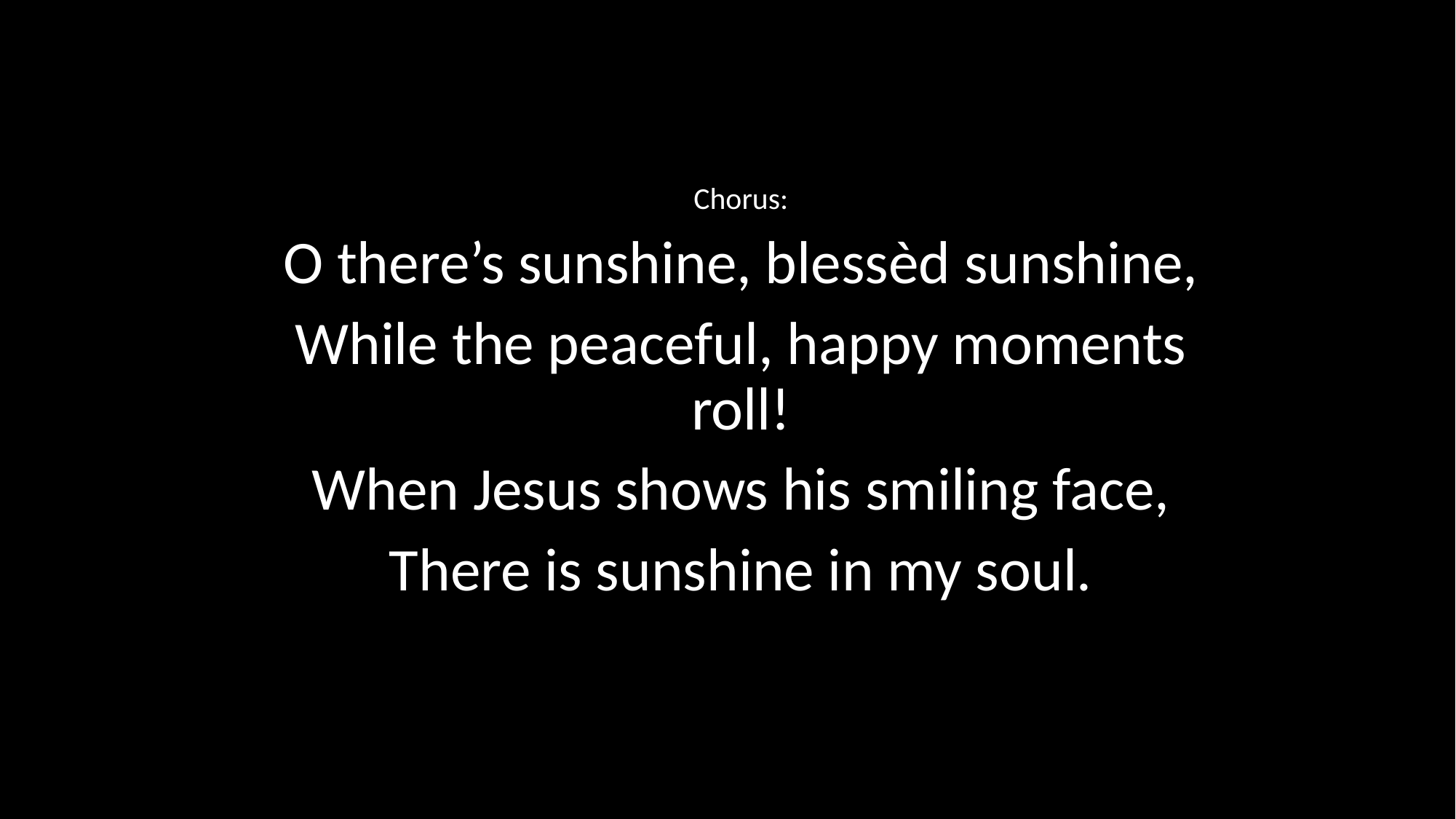

Chorus:
O there’s sunshine, blessèd sunshine,
While the peaceful, happy moments roll!
When Jesus shows his smiling face,
There is sunshine in my soul.